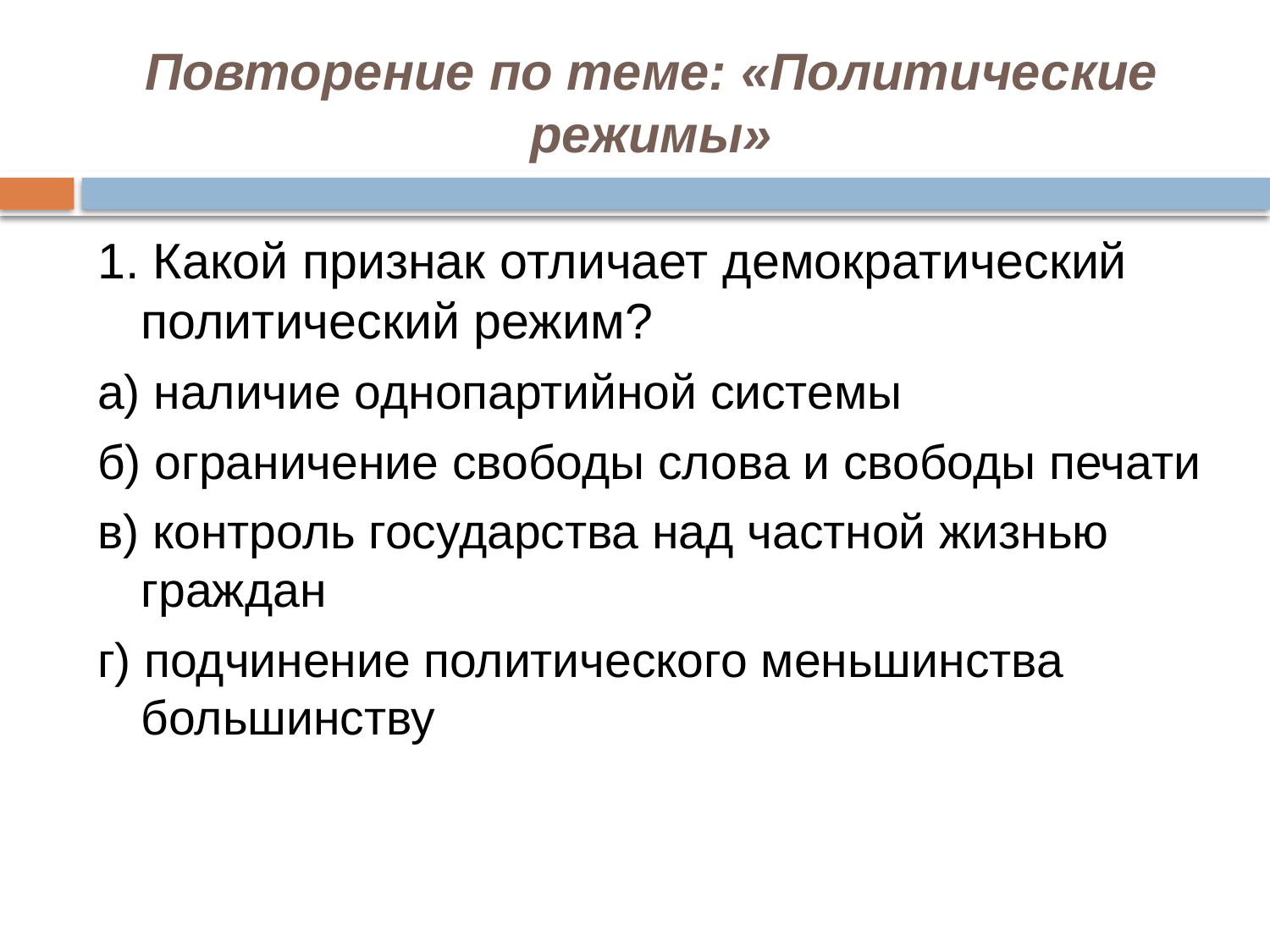

# Повторение по теме: «Политические режимы»
1. Какой признак отличает демократический политический режим?
а) наличие однопартийной системы
б) ограничение свободы слова и свободы печати
в) контроль государства над частной жизнью граждан
г) подчинение политического меньшинства большинству